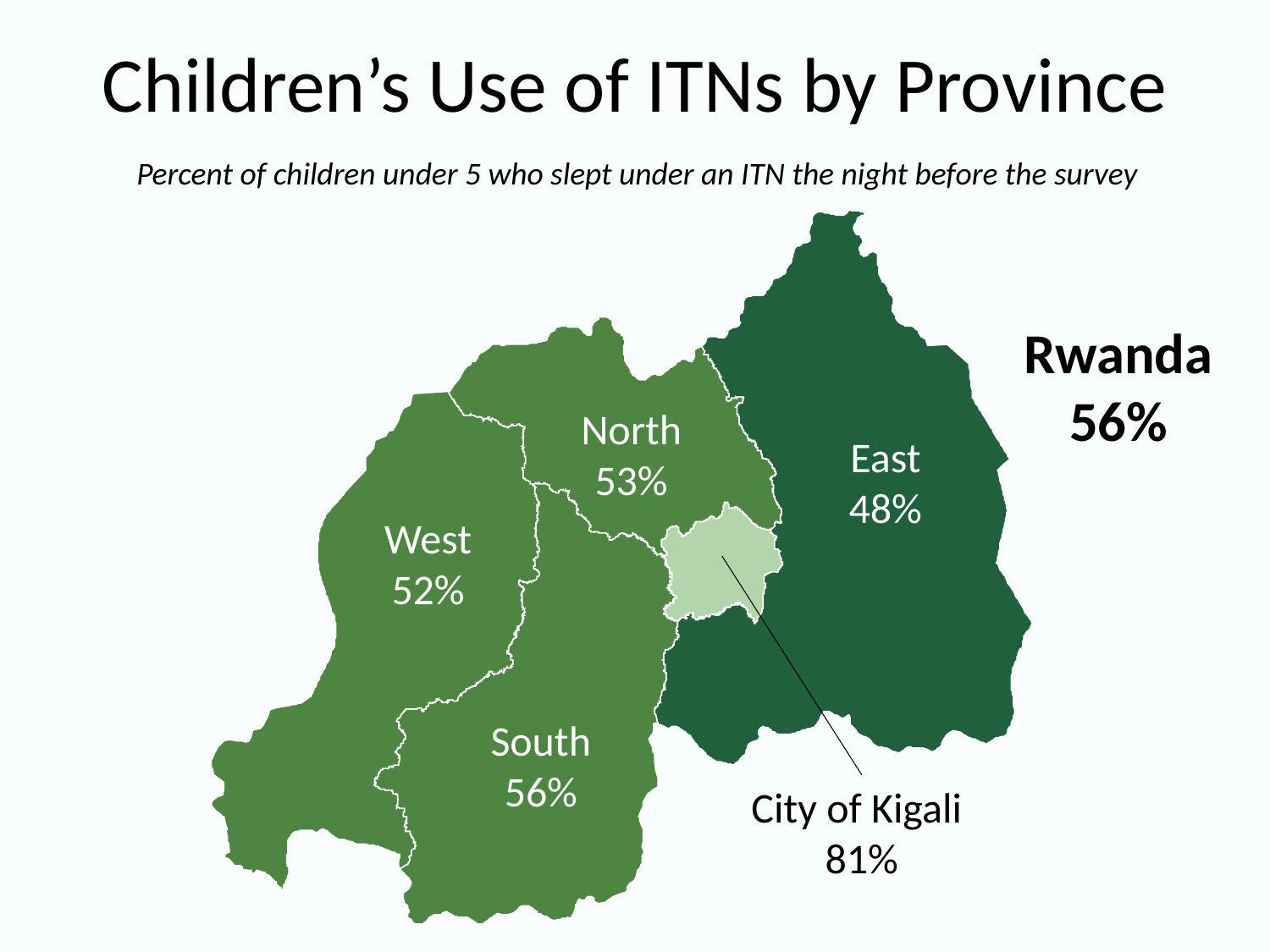

# Children’s Use of ITNs by Province
Percent of children under 5 who slept under an ITN the night before the survey

Rwanda
56%
North
53%
East
48%
West
52%
South
56%
City of Kigali
81%